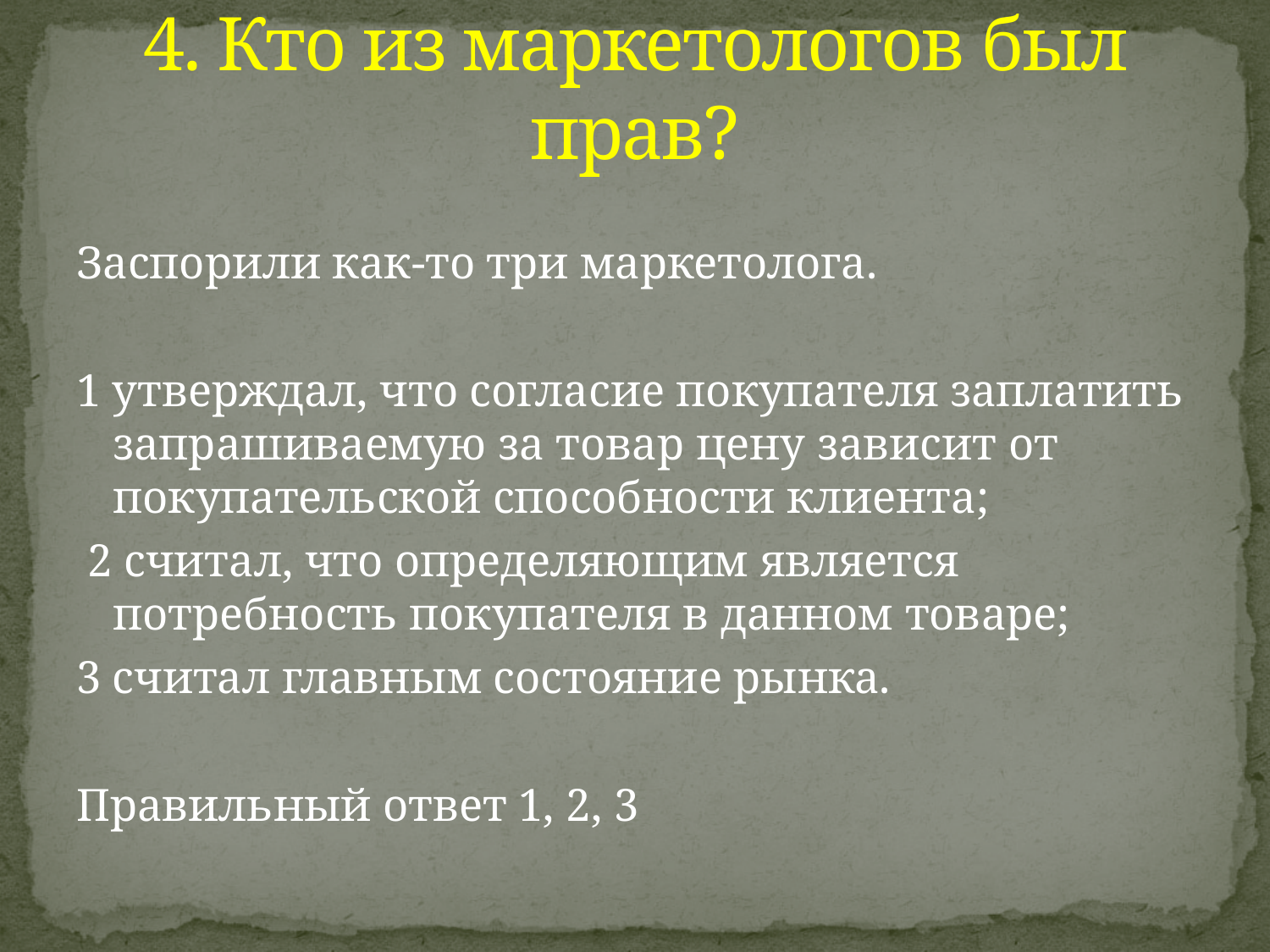

# 4. Кто из маркетологов был прав?
Заспорили как-то три маркетолога.

1 утверждал, что согласие покупателя заплатить запрашиваемую за товар цену зависит от покупательской способности клиента;
 2 считал, что определяющим является потребность покупателя в данном товаре;
3 считал главным состояние рынка.

Правильный ответ 1, 2, 3